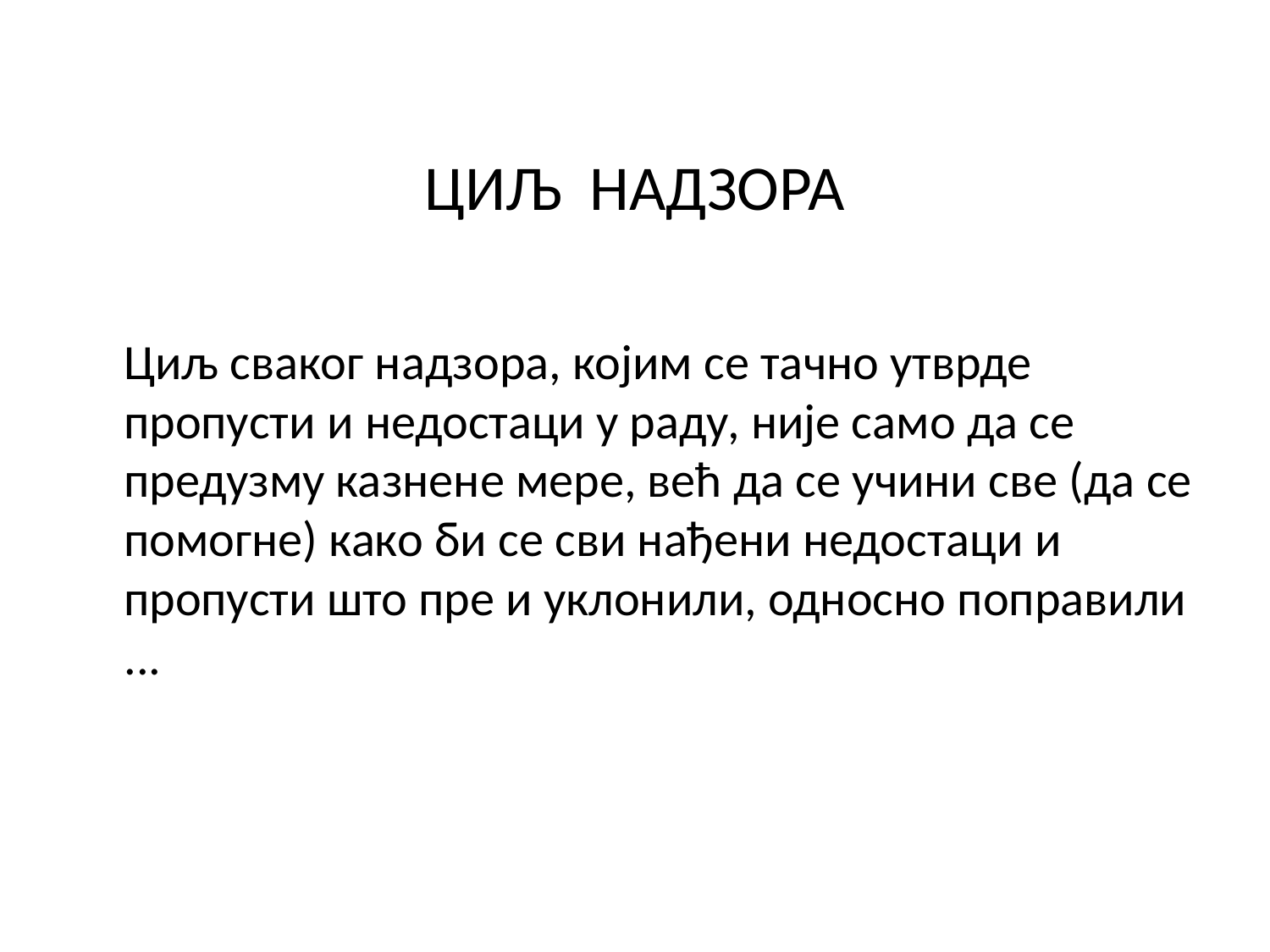

# ЦИЉ  НАДЗОРА
	Циљ сваког надзора, којим се тачно утврде пропусти и недостаци у раду, није само да се предузму казнене мере, већ да се учини све (да се помогне) како би се сви нађени недостаци и пропусти што пре и уклонили, односно поправили ...